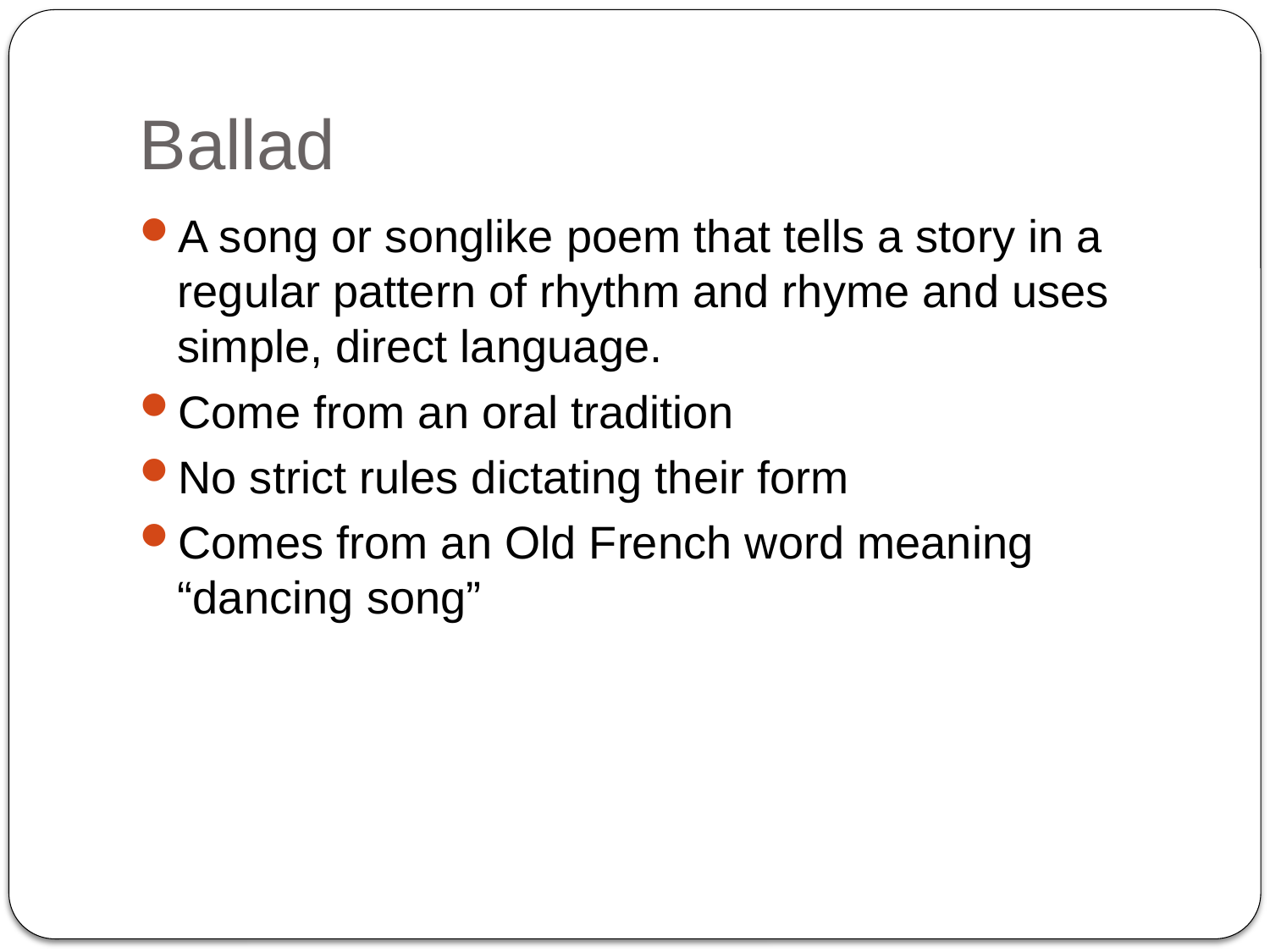

# Ballad
A song or songlike poem that tells a story in a regular pattern of rhythm and rhyme and uses simple, direct language.
Come from an oral tradition
No strict rules dictating their form
Comes from an Old French word meaning “dancing song”